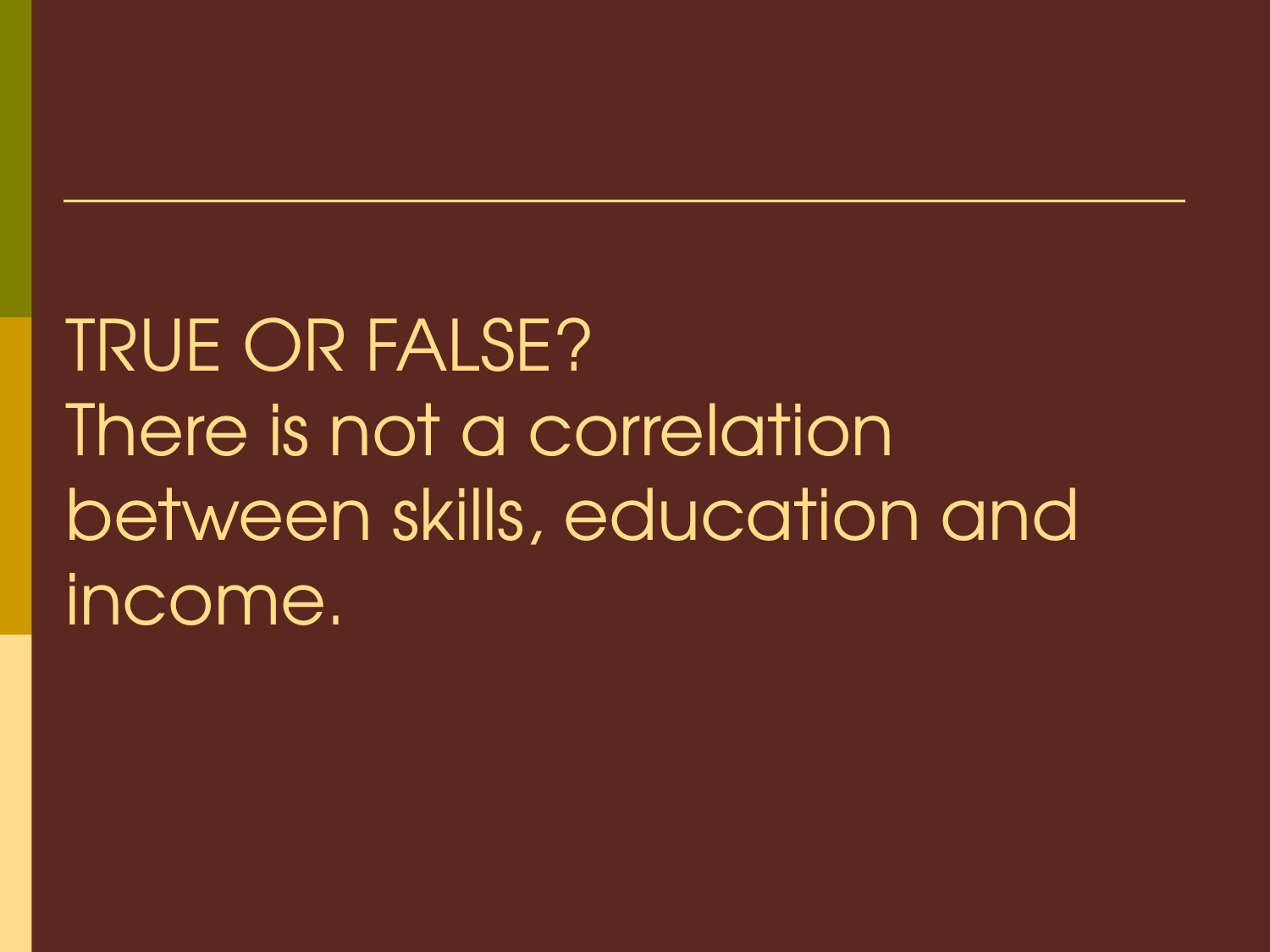

# TRUE OR FALSE? There is not a correlation between skills, education and income.